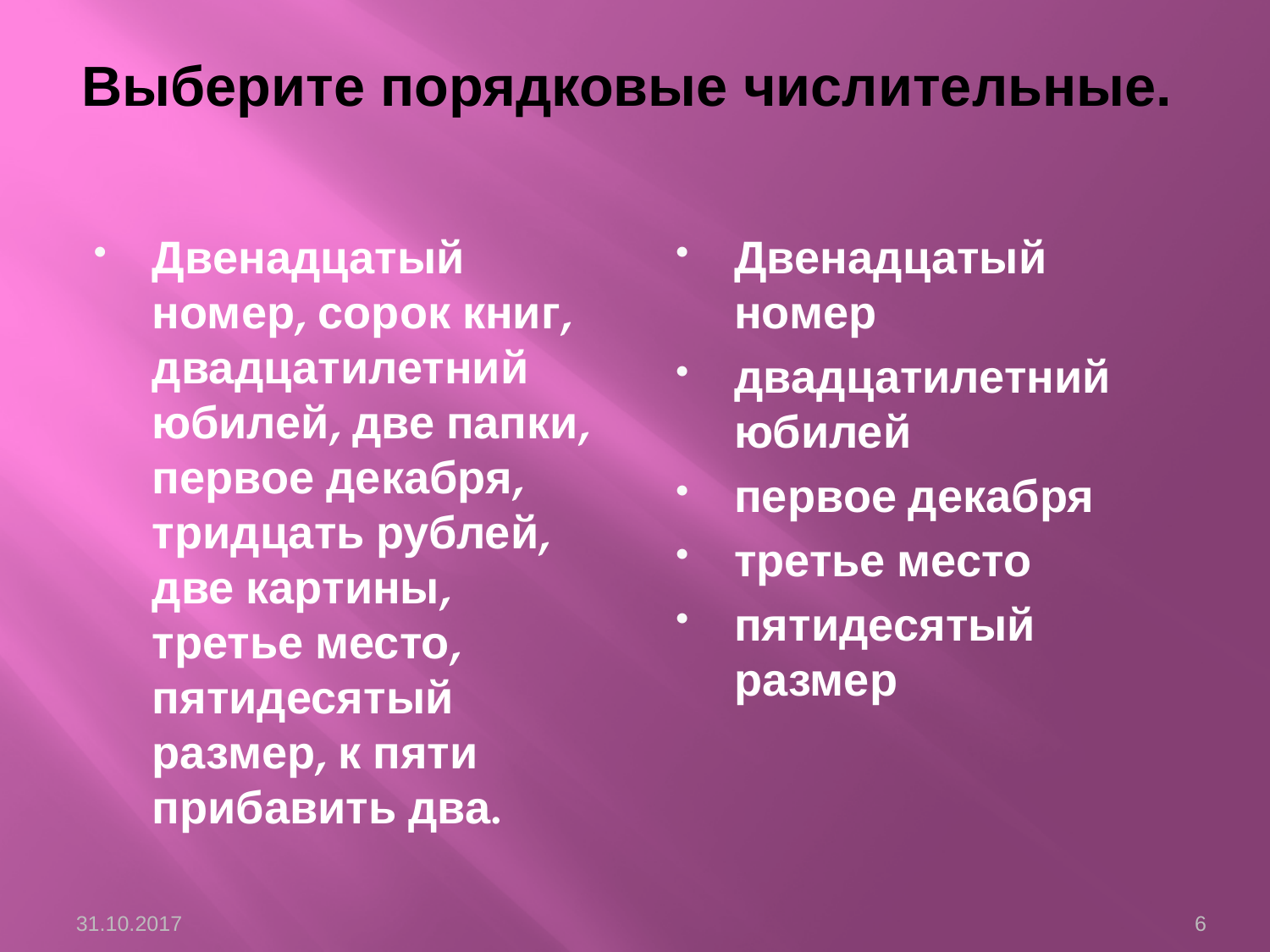

# Выберите порядковые числительные.
Двенадцатый номер, сорок книг, двадцатилетний юбилей, две папки, первое декабря,
тридцать рублей, две картины, третье место, пятидесятый размер, к пяти прибавить два.

Двенадцатый номер
двадцатилетний юбилей
первое декабря
третье место
пятидесятый размер

31.10.2017
6